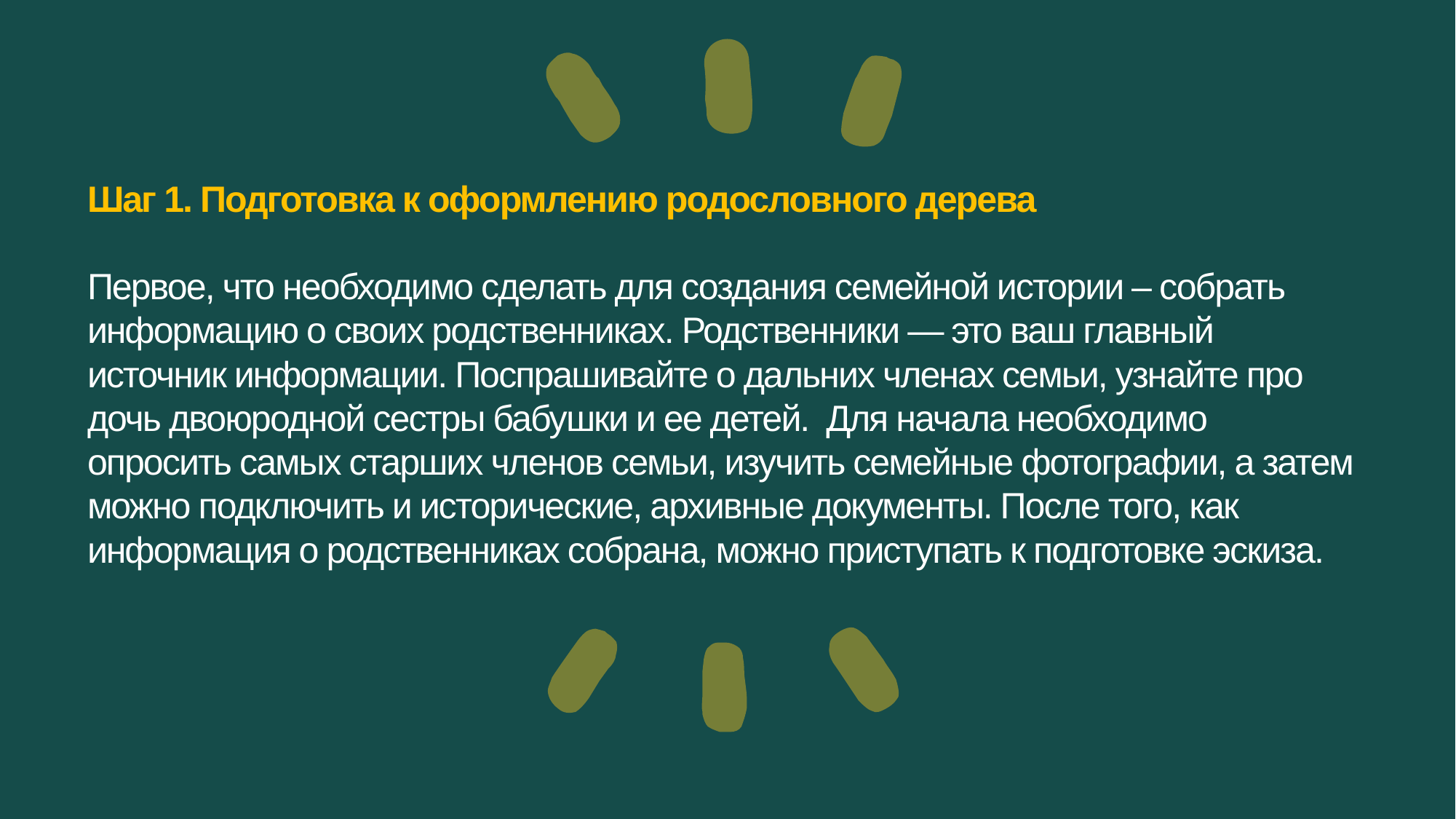

Шаг 1. Подготовка к оформлению родословного дерева

Первое, что необходимо сделать для создания семейной истории – собрать информацию о своих родственниках. Родственники — это ваш главный источник информации. Поспрашивайте о дальних членах семьи, узнайте про дочь двоюродной сестры бабушки и ее детей.  Для начала необходимо опросить самых старших членов семьи, изучить семейные фотографии, а затем можно подключить и исторические, архивные документы. После того, как информация о родственниках собрана, можно приступать к подготовке эскиза.